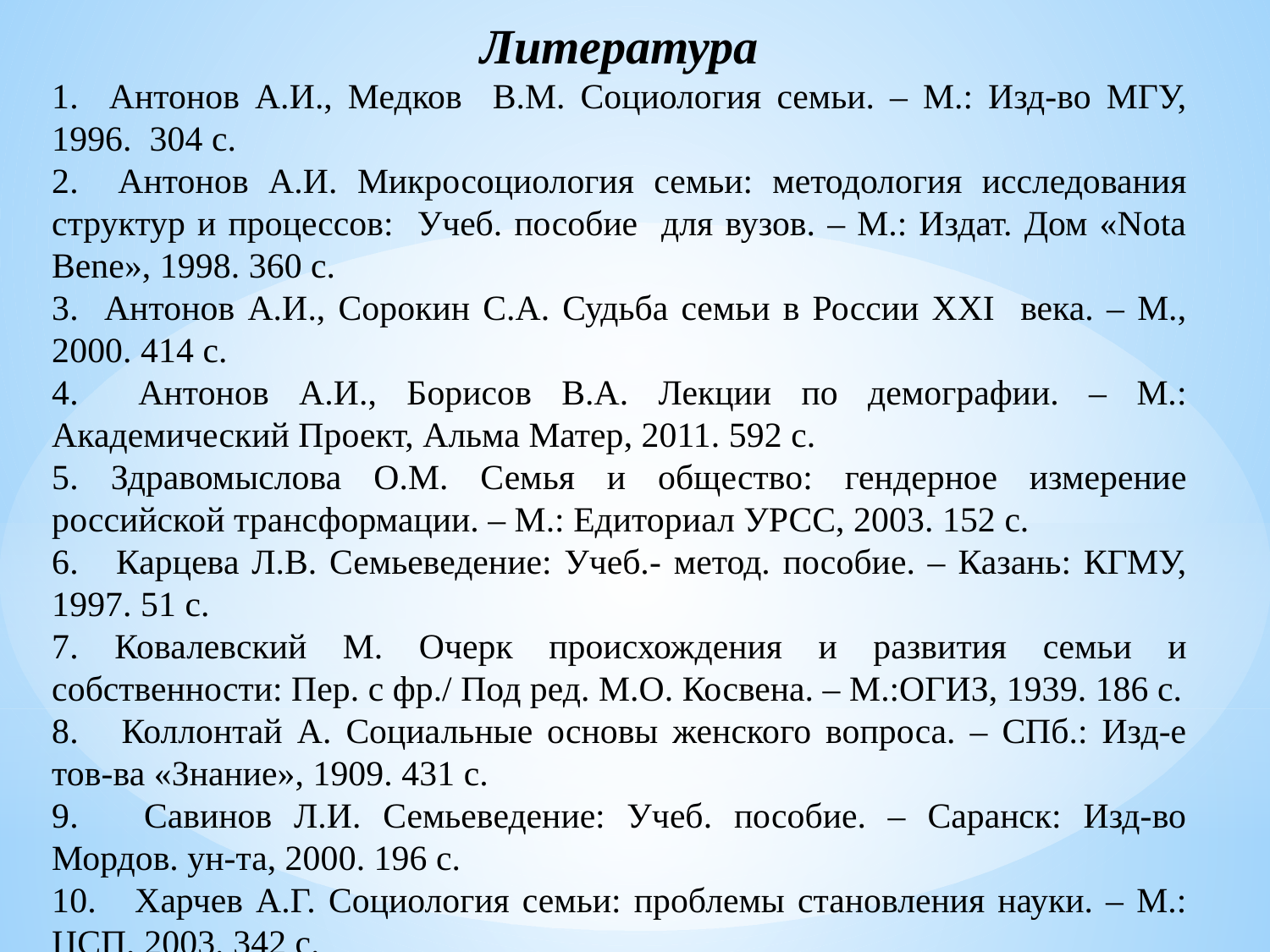

Литература
1.  Антонов А.И., Медков  В.М. Социология семьи. – М.: Изд-во МГУ, 1996.  304 с.
2.  Антонов А.И. Микросоциология семьи: методология исследования структур и процессов:  Учеб. пособие  для вузов. – М.: Издат. Дом «Nota Bene», 1998. 360 с.
3.  Антонов А.И., Сорокин С.А. Судьба семьи в России ХХI  века. – М., 2000. 414 с.
4.  Антонов А.И., Борисов В.А. Лекции по демографии. – М.: Академический Проект, Альма Матер, 2011. 592 с.
5. Здравомыслова О.М. Семья и общество: гендерное измерение российской трансформации. – М.: Едиториал УРСС, 2003. 152 с.
6.   Карцева Л.В. Семьеведение: Учеб.- метод. пособие. – Казань: КГМУ, 1997. 51 с.
7. Ковалевский М. Очерк происхождения и развития семьи и собственности: Пер. с фр./ Под ред. М.О. Косвена. – М.:ОГИЗ, 1939. 186 с.
8.   Коллонтай А. Социальные основы женского вопроса. – СПб.: Изд-е тов-ва «Знание», 1909. 431 с.
9.   Савинов Л.И. Семьеведение: Учеб. пособие. – Саранск: Изд-во Мордов. ун-та, 2000. 196 с.
10.   Харчев А.Г. Социология семьи: проблемы становления науки. – М.: ЦСП, 2003. 342 с.